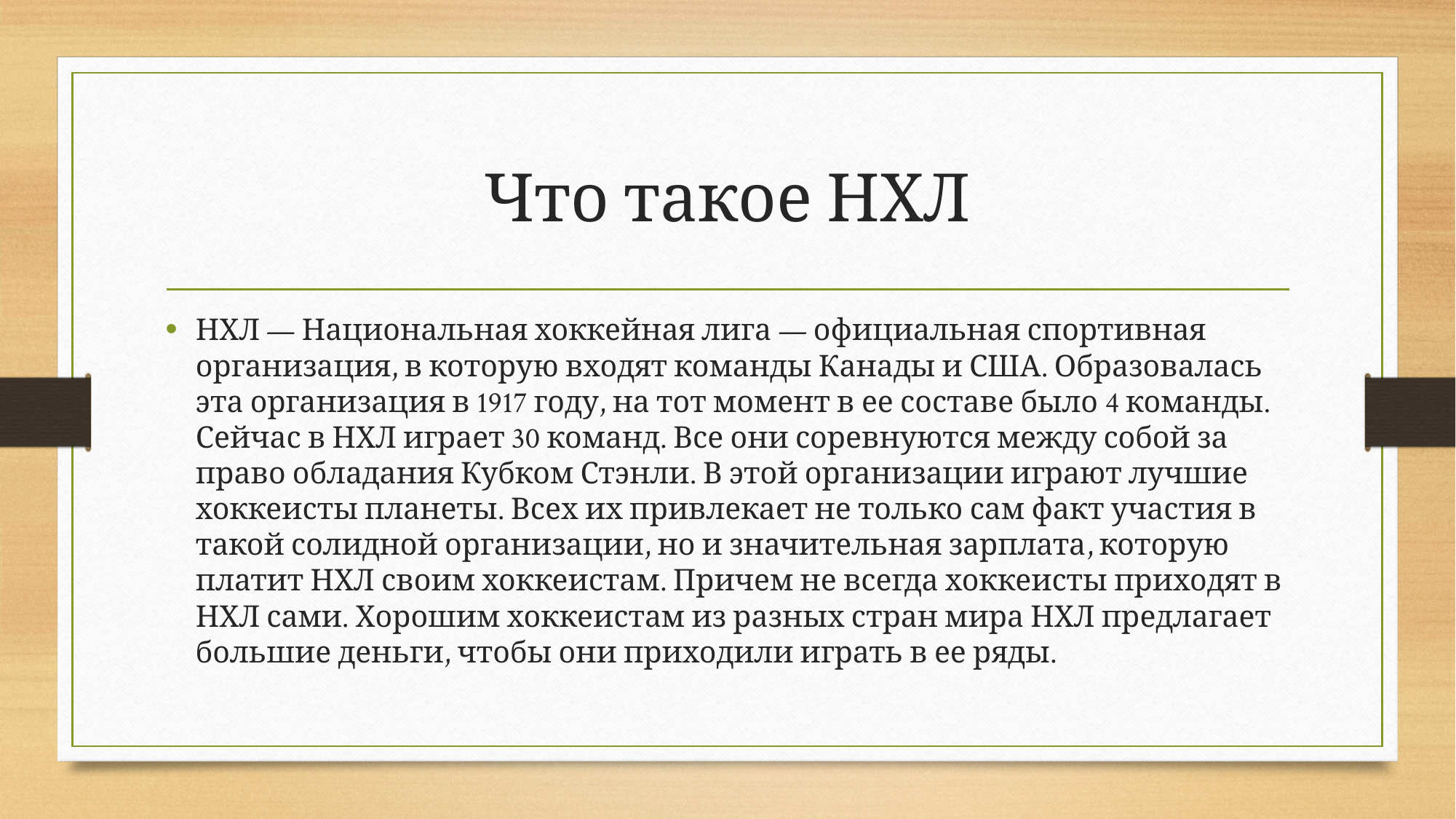

# Что такое НХЛ
НХЛ — Национальная хоккейная лига — официальная спортивная организация, в которую входят команды Канады и США. Образовалась эта организация в 1917 году, на тот момент в ее составе было 4 команды. Сейчас в НХЛ играет 30 команд. Все они соревнуются между собой за право обладания Кубком Стэнли. В этой организации играют лучшие хоккеисты планеты. Всех их привлекает не только сам факт участия в такой солидной организации, но и значительная зарплата, которую платит НХЛ своим хоккеистам. Причем не всегда хоккеисты приходят в НХЛ сами. Хорошим хоккеистам из разных стран мира НХЛ предлагает большие деньги, чтобы они приходили играть в ее ряды.